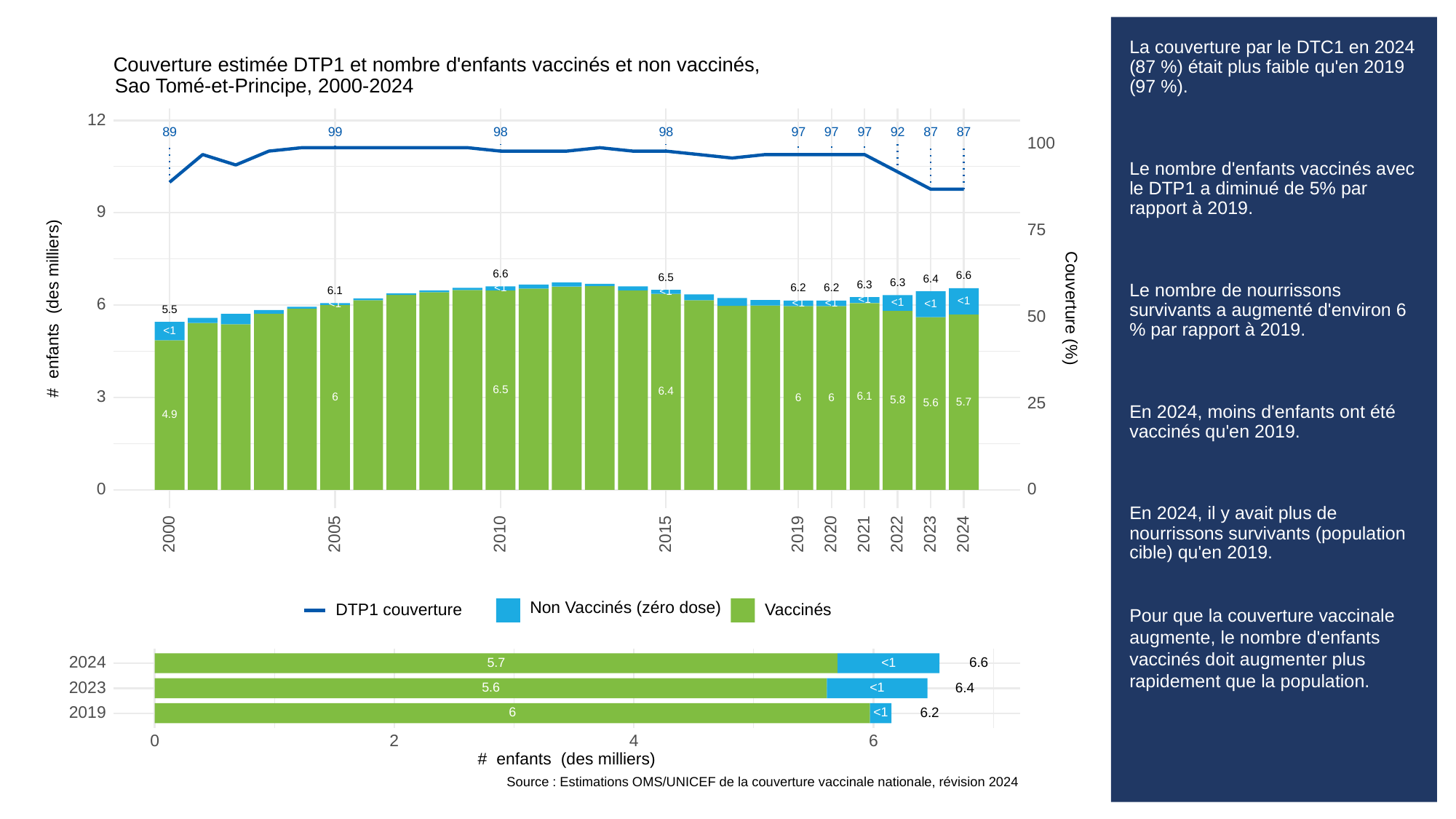

# La couverture par le DTC1 en 2024 (87 %) était plus faible qu'en 2019 (97 %).

Le nombre d'enfants vaccinés avec le DTP1 a diminué de 5% par rapport à 2019.

Le nombre de nourrissons survivants a augmenté d'environ 6 % par rapport à 2019.

En 2024, moins d'enfants ont été vaccinés qu'en 2019.

En 2024, il y avait plus de nourrissons survivants (population cible) qu'en 2019.

Pour que la couverture vaccinale augmente, le nombre d'enfants vaccinés doit augmenter plus rapidement que la population.

Couverture estimée DTP1 et nombre d'enfants vaccinés et non vaccinés,
Sao Tomé-et-Principe, 2000-2024

12

89
99
98
98
97
97
97
92
87
87
100

9

75

6.6
6.6
6.5
6.4
6.3
6.3

6.2
6.2
<1

6.1
<1

<1

<1

<1
6
<1
<1
<1

<1

#  enfants  (des milliers)
Couverture (%)

5.5

50

<1

6.5
6.4
3
6.1
6
6
6
5.8
25

5.7
5.6
4.9

0
0

2023
2000
2005
2010
2015
2019
2020
2021
2022
2024

Non Vaccinés (zéro dose)
Vaccinés
DTP1 couverture

2024
6.6
5.7
<1

2023
6.4
5.6
<1

2019
6.2
6
<1

0
6
2
4
#  enfants  (des milliers)
Source : Estimations OMS/UNICEF de la couverture vaccinale nationale, révision 2024